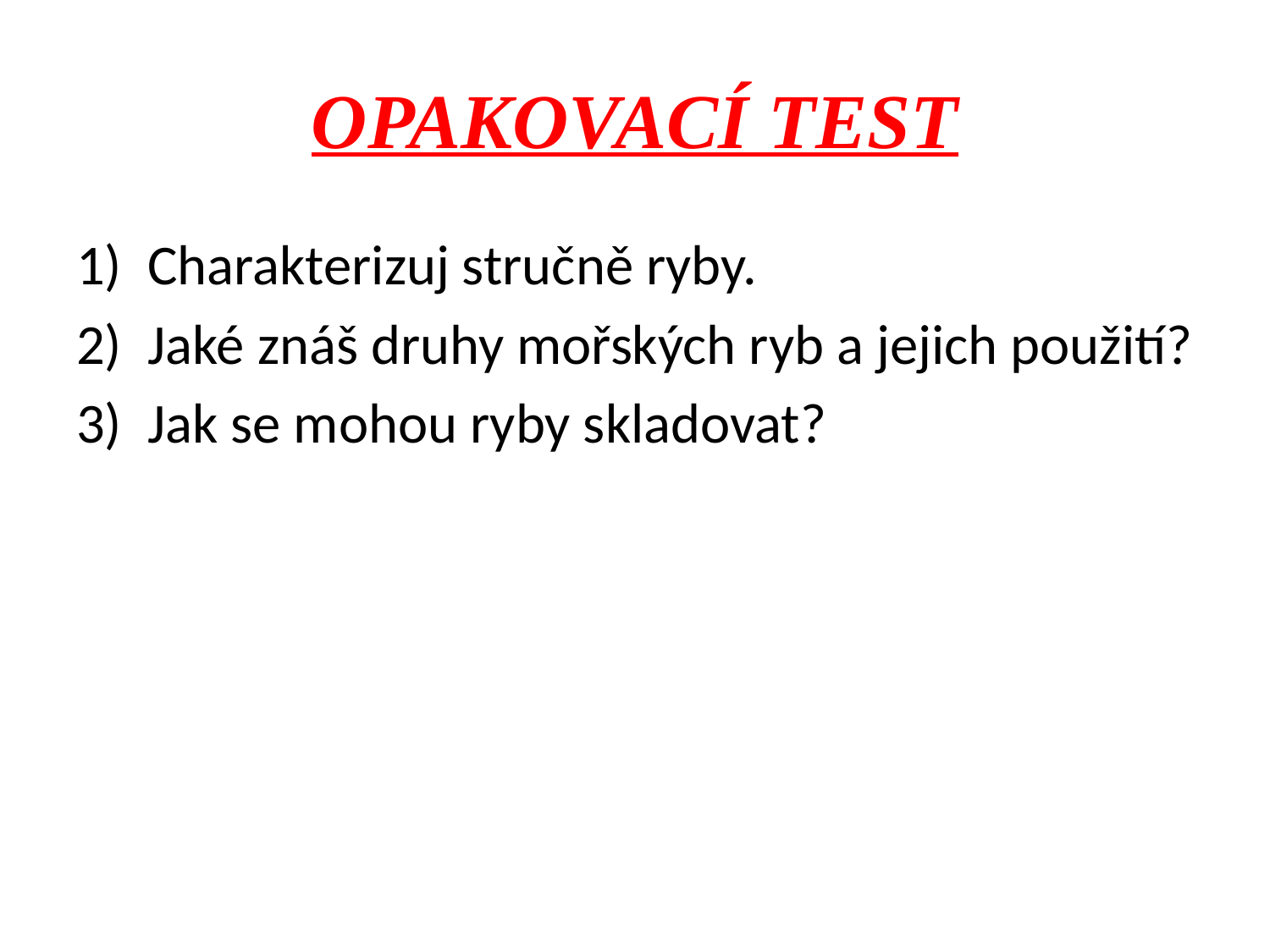

# OPAKOVACÍ TEST
Charakterizuj stručně ryby.
Jaké znáš druhy mořských ryb a jejich použití?
Jak se mohou ryby skladovat?